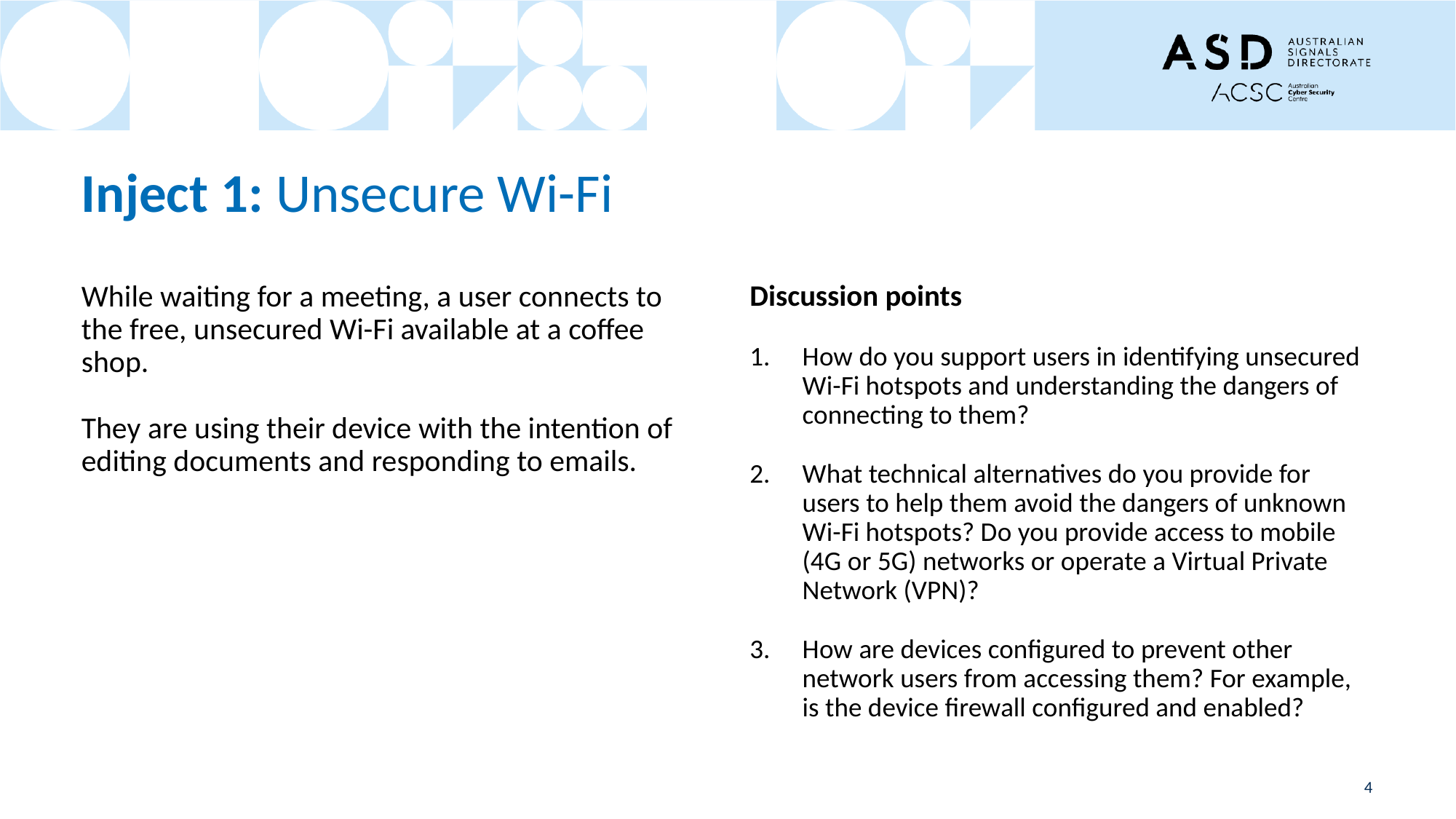

# Inject 1: Unsecure Wi-Fi
While waiting for a meeting, a user connects to the free, unsecured Wi-Fi available at a coffee shop.
They are using their device with the intention of editing documents and responding to emails.
Discussion points
How do you support users in identifying unsecured Wi-Fi hotspots and understanding the dangers of connecting to them?
What technical alternatives do you provide for users to help them avoid the dangers of unknown Wi-Fi hotspots? Do you provide access to mobile (4G or 5G) networks or operate a Virtual Private Network (VPN)?
How are devices configured to prevent other network users from accessing them? For example, is the device firewall configured and enabled?
4